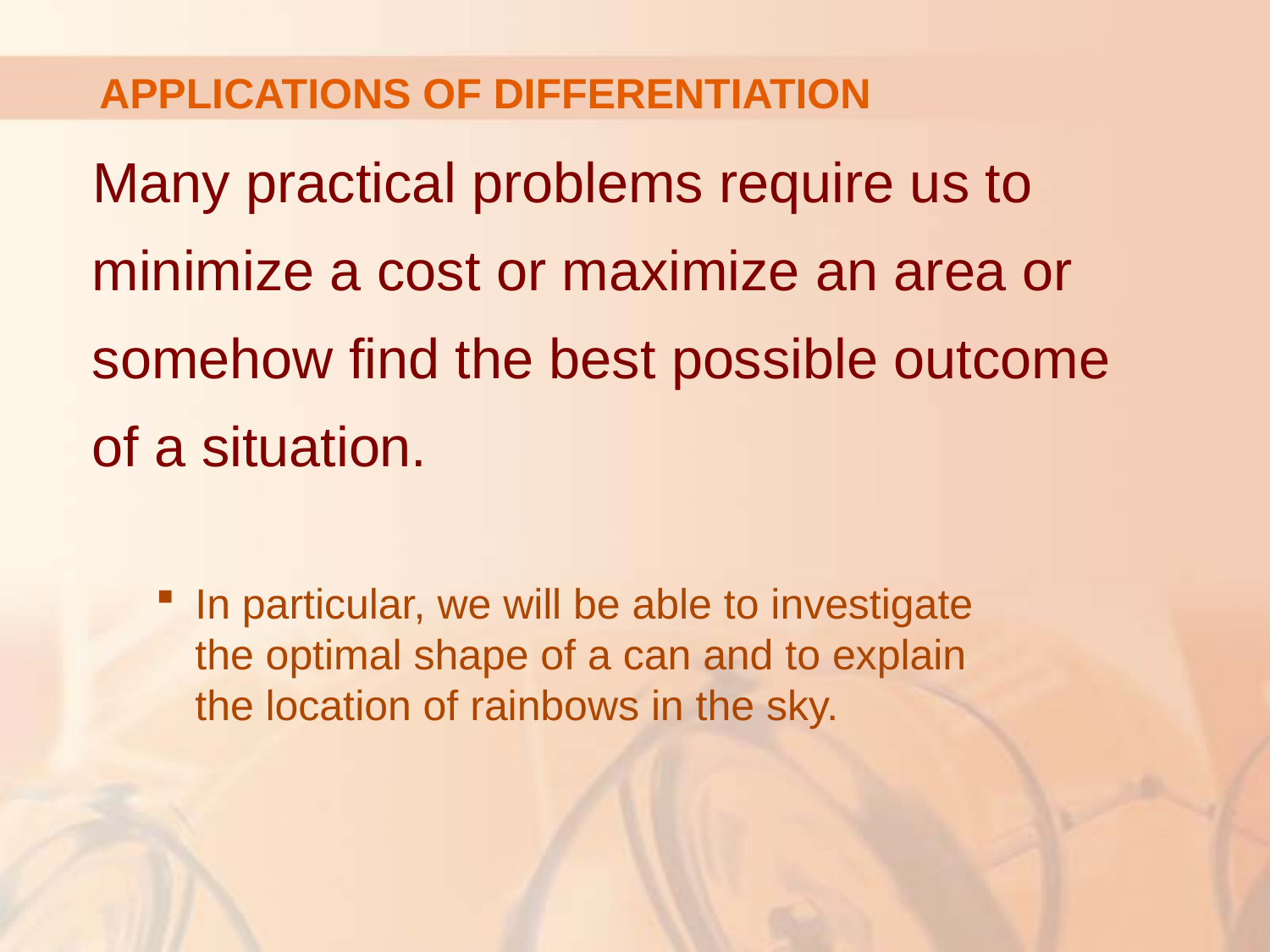

# APPLICATIONS OF DIFFERENTIATION
Many practical problems require us to minimize a cost or maximize an area or somehow find the best possible outcome
of a situation.

In particular, we will be able to investigate
the optimal shape of a can and to explain
the location of rainbows in the sky.